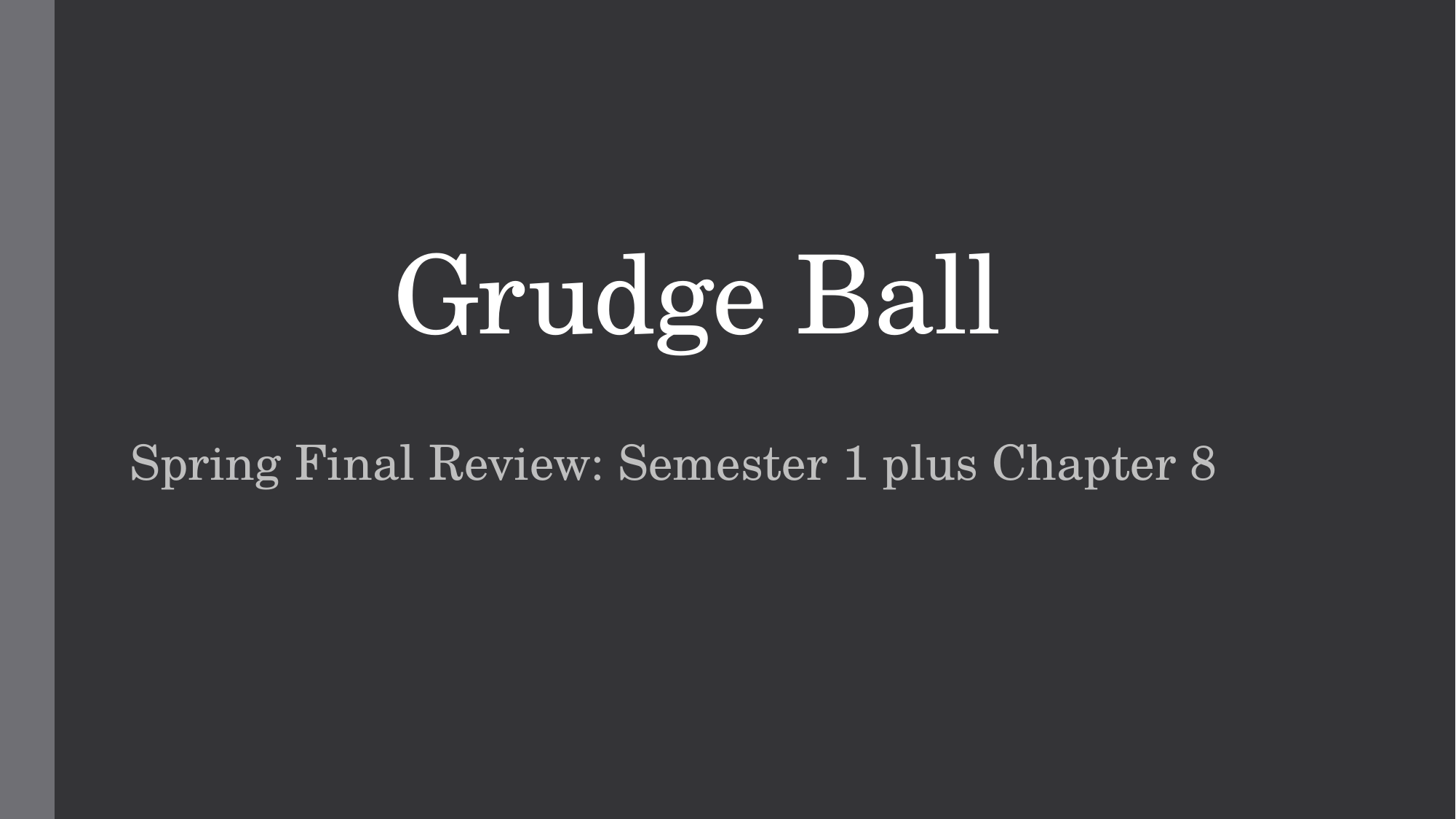

# Grudge Ball
Spring Final Review: Semester 1 plus Chapter 8